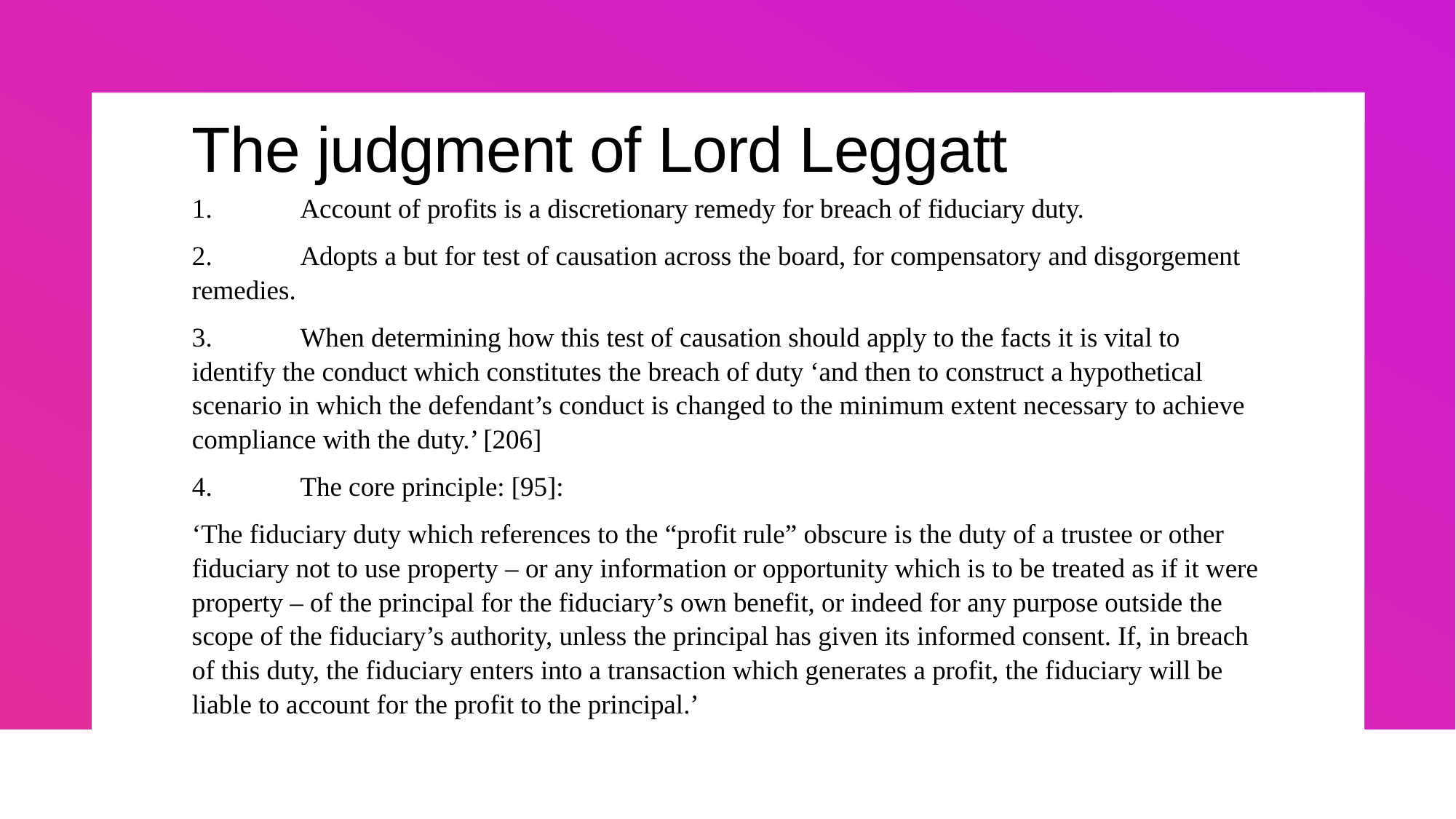

# The judgment of Lord Leggatt
1.	Account of profits is a discretionary remedy for breach of fiduciary duty.
2.	Adopts a but for test of causation across the board, for compensatory and disgorgement remedies.
3.	When determining how this test of causation should apply to the facts it is vital to identify the conduct which constitutes the breach of duty ‘and then to construct a hypothetical scenario in which the defendant’s conduct is changed to the minimum extent necessary to achieve compliance with the duty.’ [206]
4.	The core principle: [95]:
‘The fiduciary duty which references to the “profit rule” obscure is the duty of a trustee or other fiduciary not to use property – or any information or opportunity which is to be treated as if it were property – of the principal for the fiduciary’s own benefit, or indeed for any purpose outside the scope of the fiduciary’s authority, unless the principal has given its informed consent. If, in breach of this duty, the fiduciary enters into a transaction which generates a profit, the fiduciary will be liable to account for the profit to the principal.’